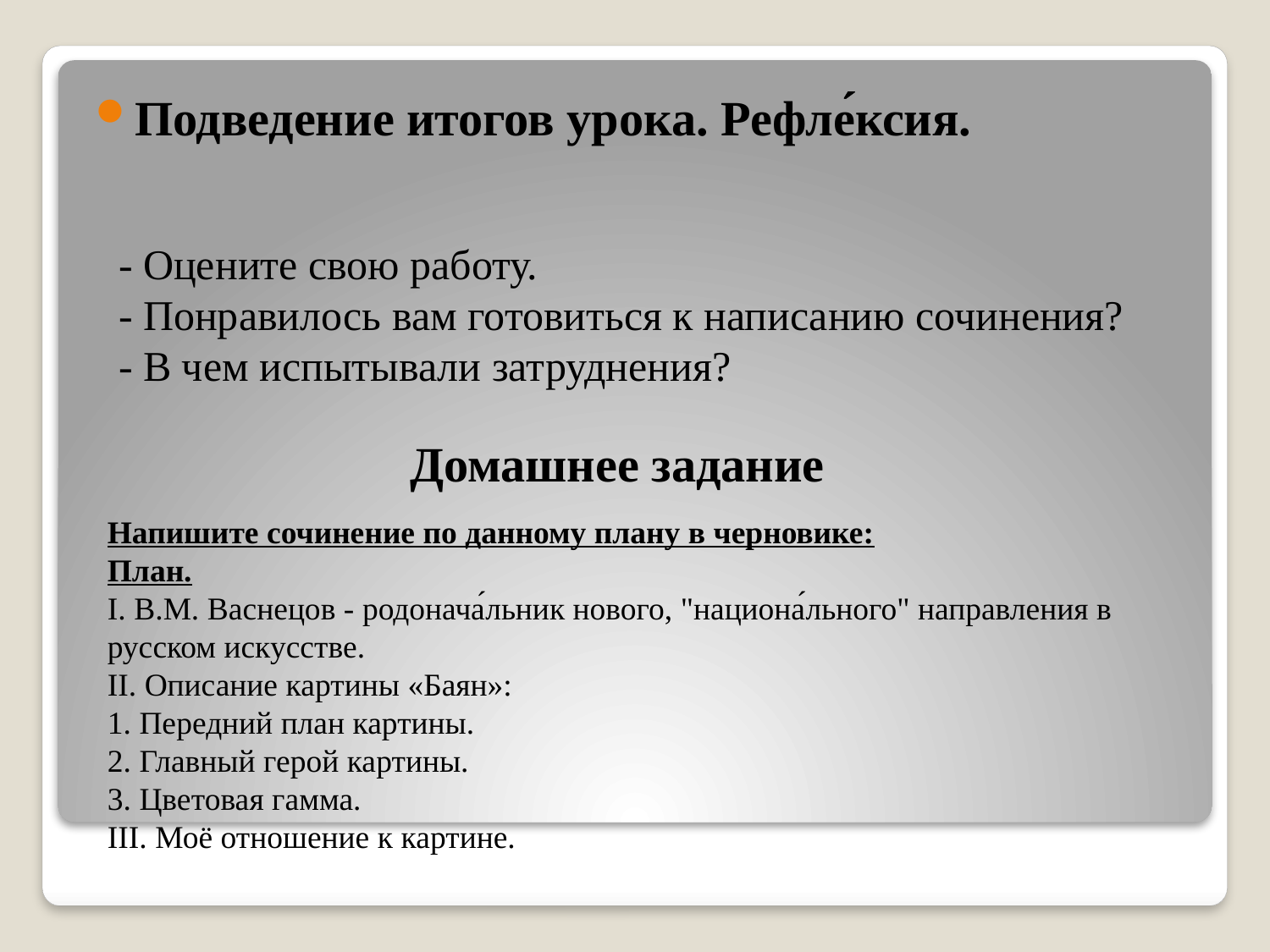

Подведение итогов урока. Рефле́́ксия.
- Оцените свою работу.
- Понравилось вам готовиться к написанию сочинения?
- В чем испытывали затруднения?
Домашнее задание
Напишите сочинение по данному плану в черновике:
План.
I. В.М. Васнецов - родонача́льник нового, "национа́льного" направления в русском искусстве.
II. Описание картины «Баян»:
1. Передний план картины.
2. Главный герой картины.
3. Цветовая гамма.
III. Моё отношение к картине.
#